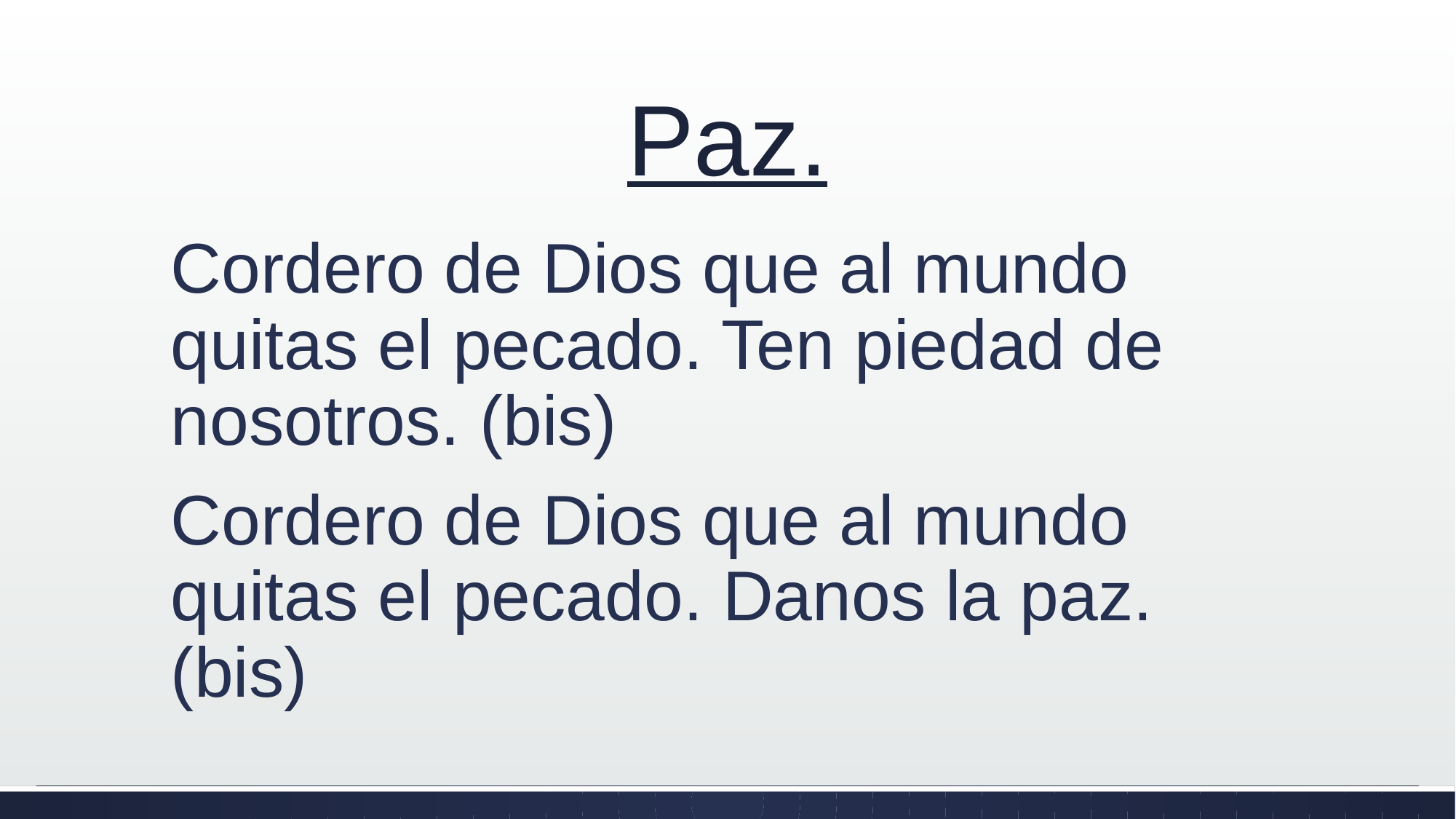

# Paz.
Cordero de Dios que al mundo quitas el pecado. Ten piedad de nosotros. (bis)
Cordero de Dios que al mundo quitas el pecado. Danos la paz.(bis)